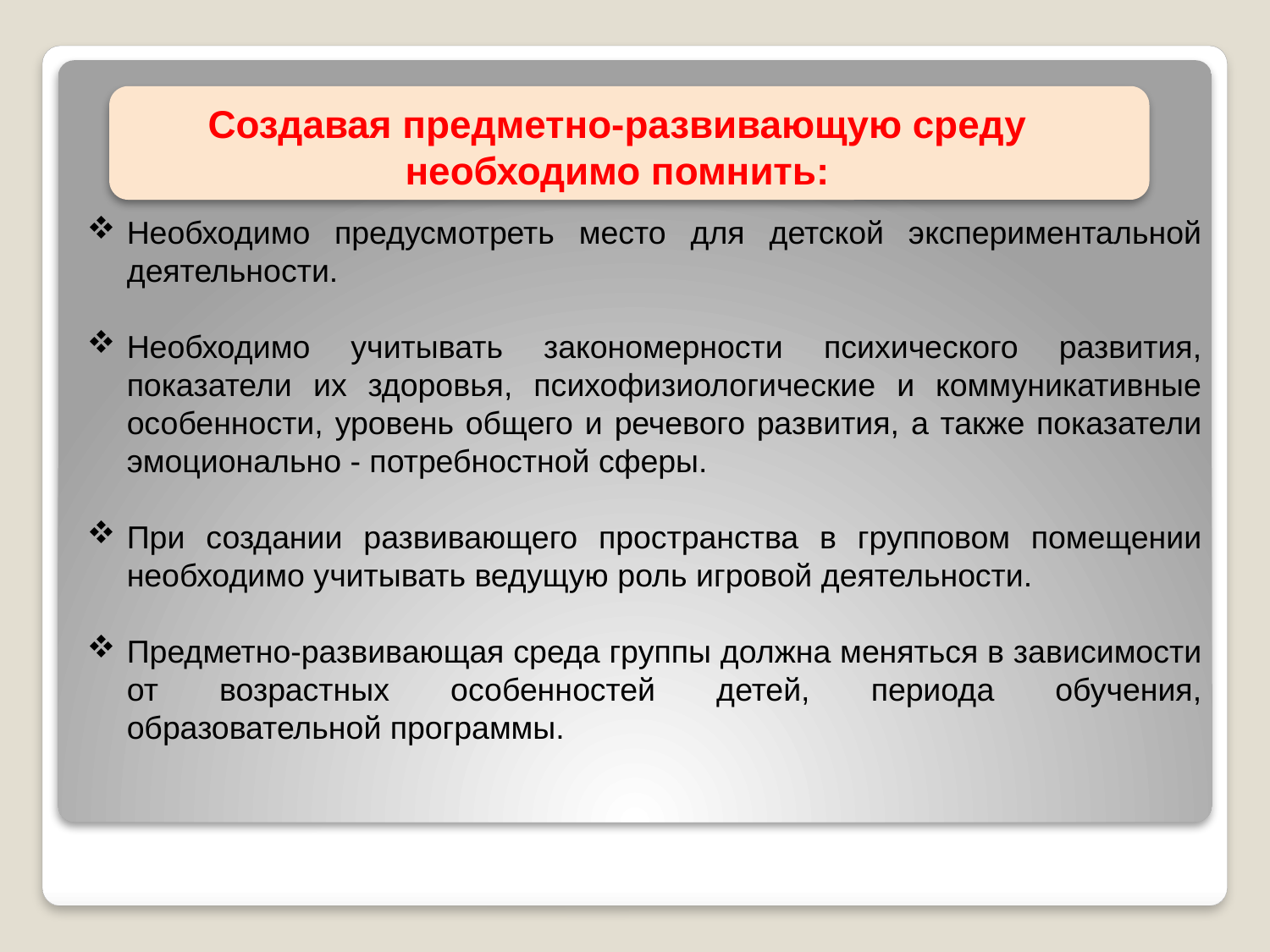

Создавая предметно-развивающую среду необходимо помнить:
Необходимо предусмотреть место для детской экспериментальной деятельности.

Необходимо учитывать закономерности психического развития, показатели их здоровья, психофизиологические и коммуникативные особенности, уровень общего и речевого развития, а также показатели эмоционально - потребностной сферы.

При создании развивающего пространства в групповом помещении необходимо учитывать ведущую роль игровой деятельности.

Предметно-развивающая среда группы должна меняться в зависимости от возрастных особенностей детей, периода обучения, образовательной программы.